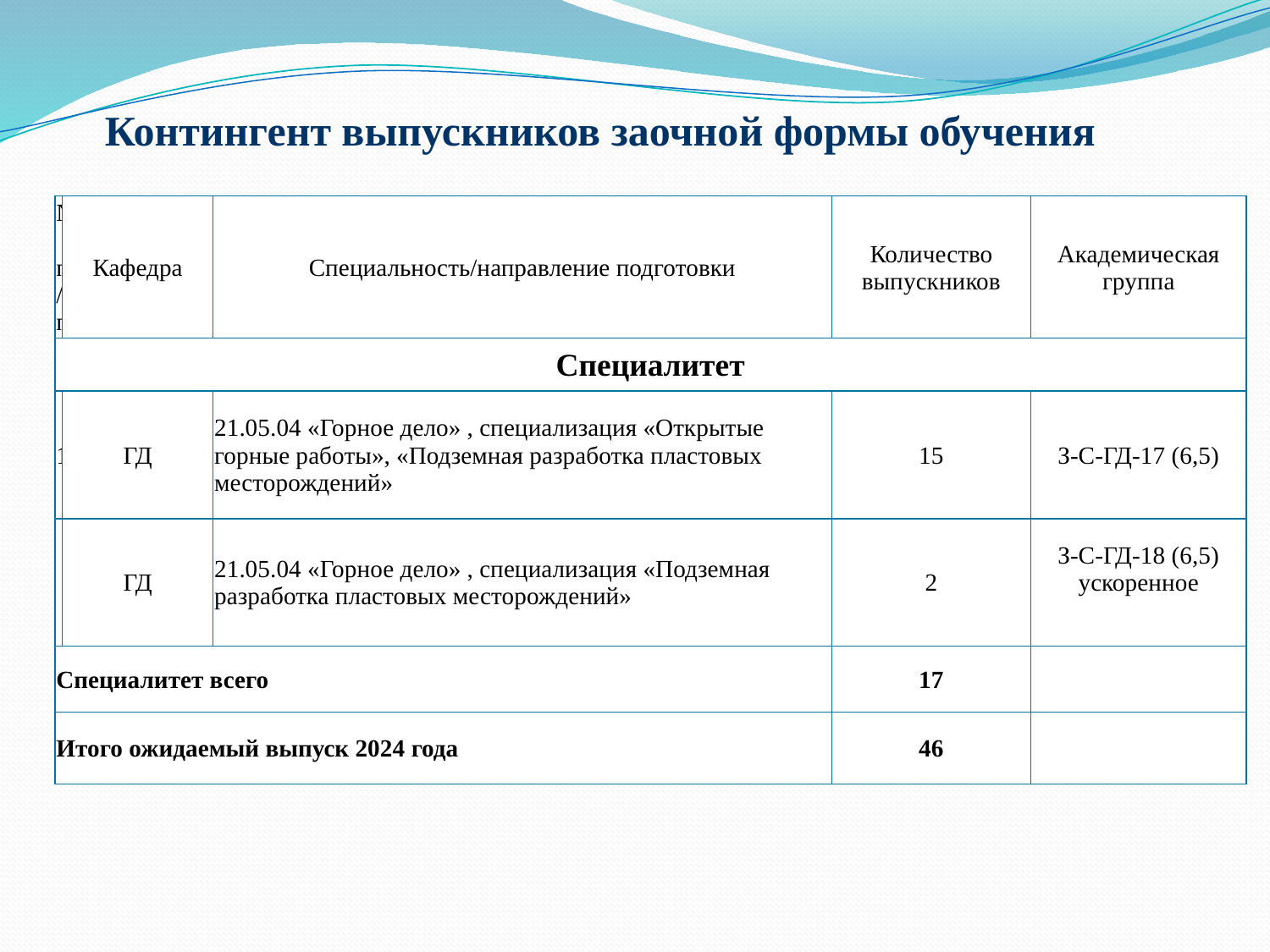

# Контингент выпускников заочной формы обучения
| № п/п | Кафедра | Специальность/направление подготовки | Количество выпускников | Академическая группа |
| --- | --- | --- | --- | --- |
| Специалитет |  |  |  |  |
| 1 | ГД | 21.05.04 «Горное дело» , специализация «Открытые горные работы», «Подземная разработка пластовых месторождений» | 15 | З-С-ГД-17 (6,5) |
|  | ГД | 21.05.04 «Горное дело» , специализация «Подземная разработка пластовых месторождений» | 2 | З-С-ГД-18 (6,5) ускоренное |
| Специалитет всего |  |  | 17 |  |
| Итого ожидаемый выпуск 2024 года |  |  | 46 |  |